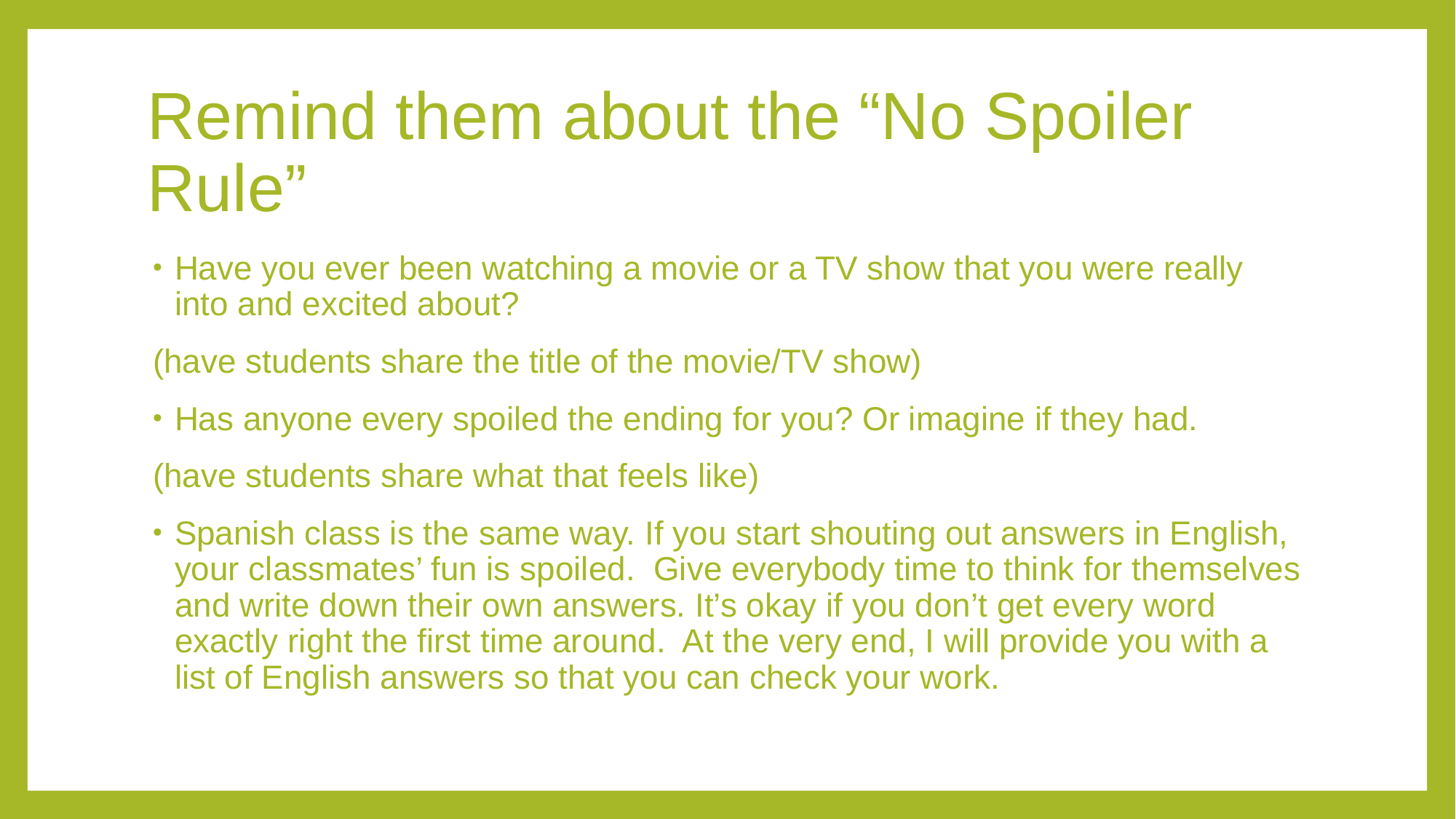

# Remind them about the “No Spoiler Rule”
Have you ever been watching a movie or a TV show that you were really into and excited about?
(have students share the title of the movie/TV show)
Has anyone every spoiled the ending for you? Or imagine if they had.
(have students share what that feels like)
Spanish class is the same way. If you start shouting out answers in English, your classmates’ fun is spoiled.  Give everybody time to think for themselves and write down their own answers. It’s okay if you don’t get every word exactly right the first time around.  At the very end, I will provide you with a list of English answers so that you can check your work.